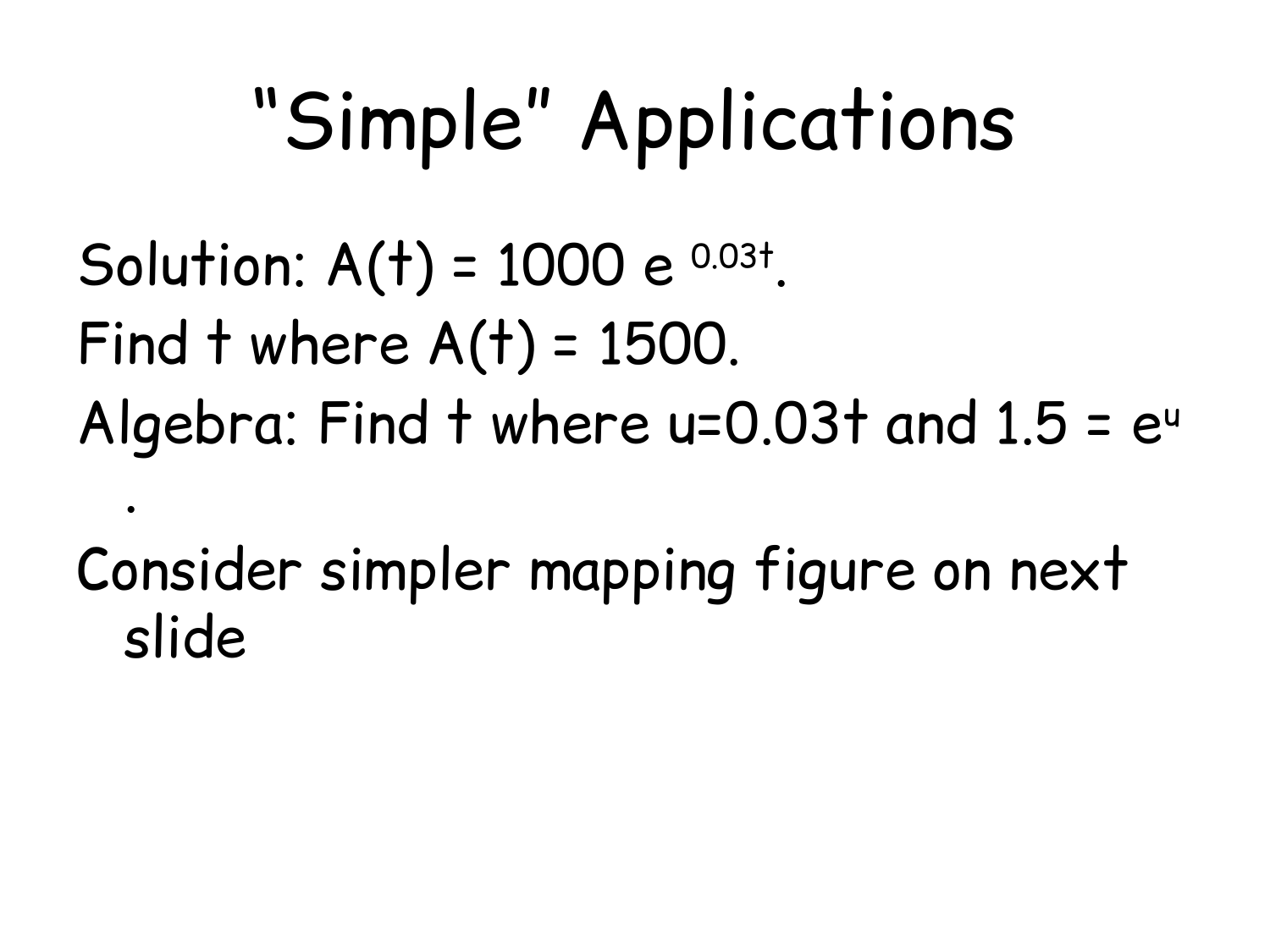

# “Simple” Applications
Solution: A(t) = 1000 e 0.03t.
Find t where A(t) = 1500.
Algebra: Find t where u=0.03t and 1.5 = eu .
Consider simpler mapping figure on next slide